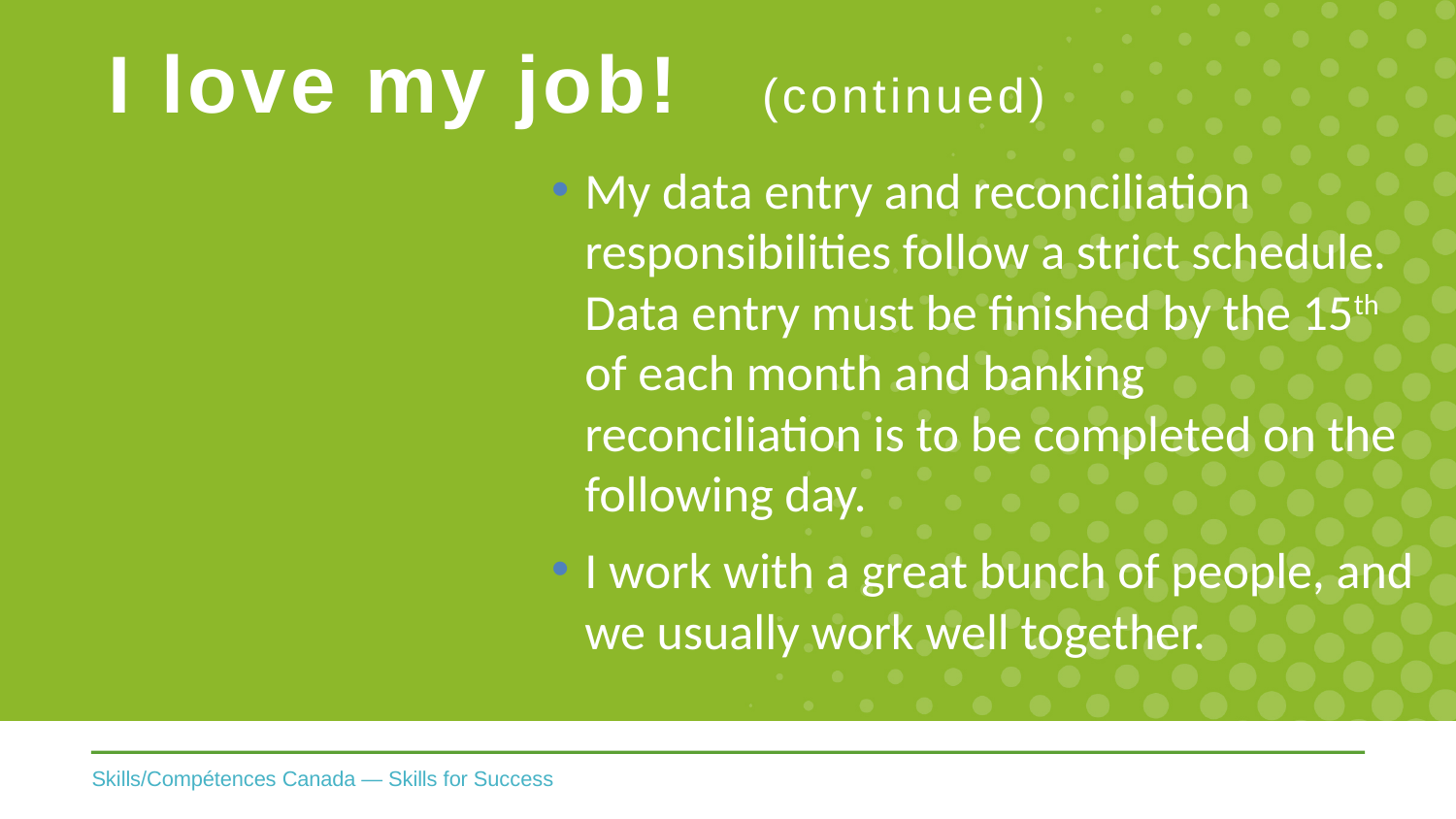

# I love my job!   (continued)
My data entry and reconciliation responsibilities follow a strict schedule. Data entry must be finished by the 15th of each month and banking reconciliation is to be completed on the following day.
I work with a great bunch of people, and we usually work well together.